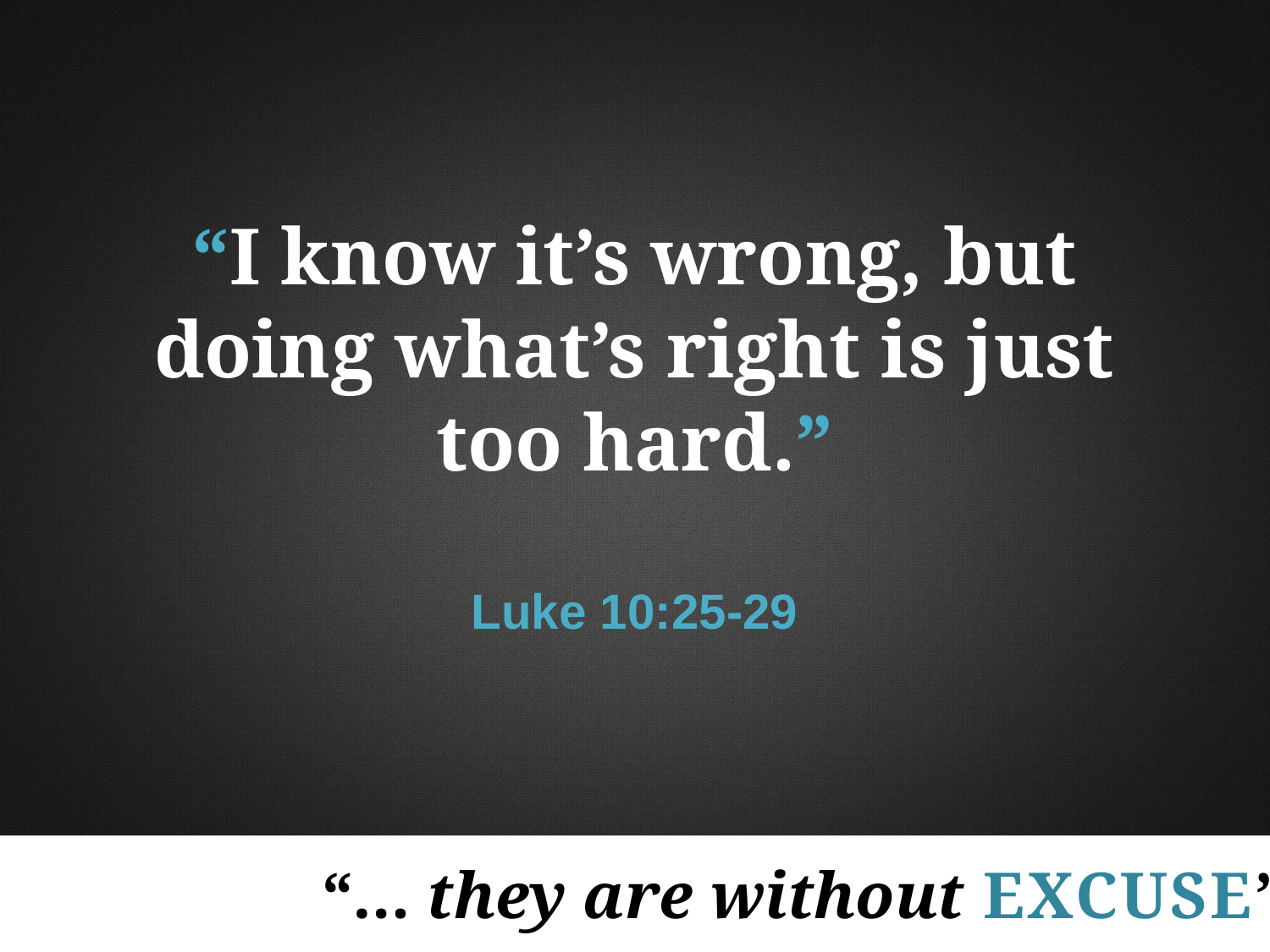

“I know it’s wrong, but doing what’s right is just too hard.”

Luke 10:25-29

“… they are without excuse”